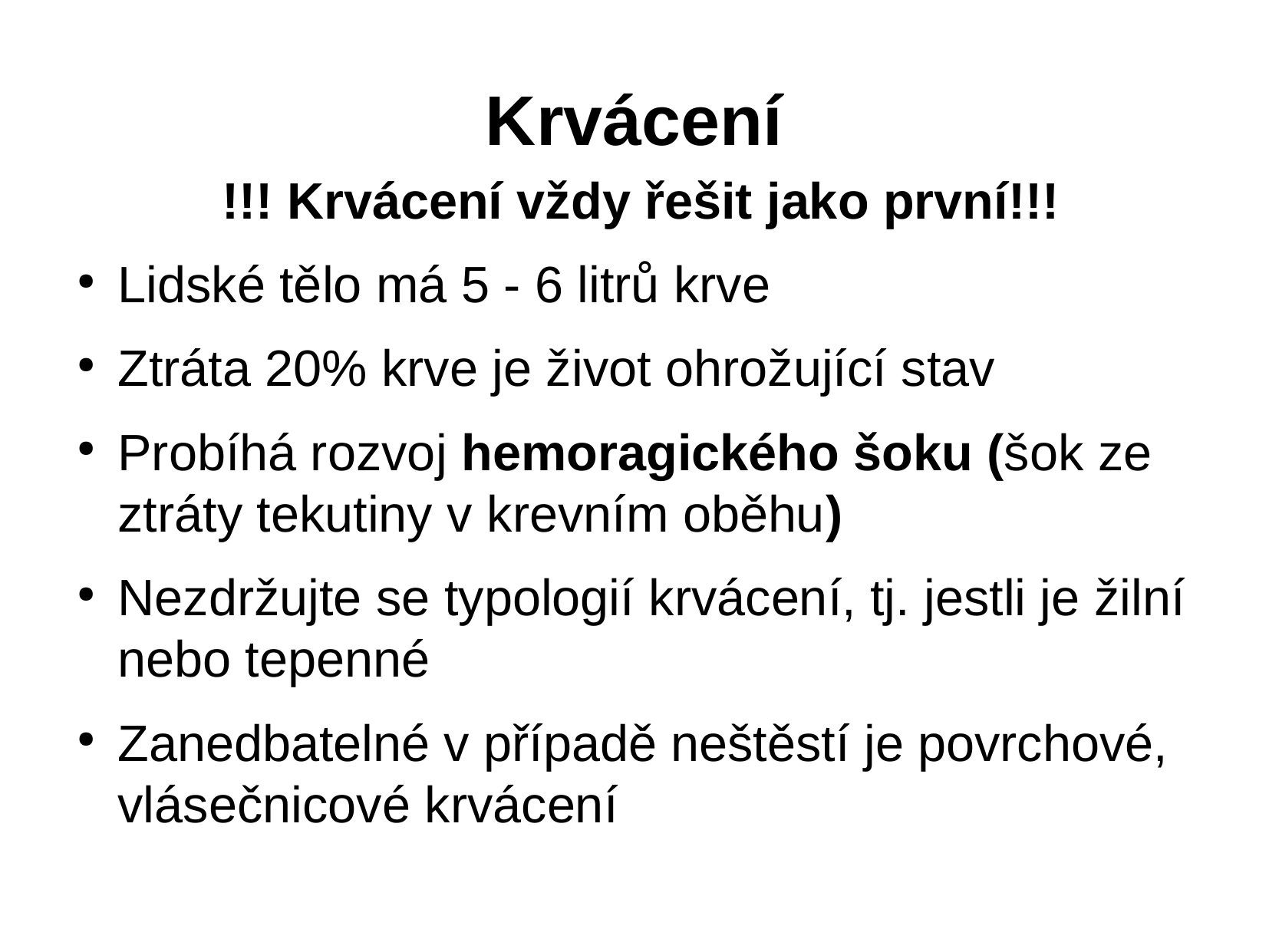

# Krvácení
!!! Krvácení vždy řešit jako první!!!
Lidské tělo má 5 - 6 litrů krve
Ztráta 20% krve je život ohrožující stav
Probíhá rozvoj hemoragického šoku (šok ze ztráty tekutiny v krevním oběhu)
Nezdržujte se typologií krvácení, tj. jestli je žilní nebo tepenné
Zanedbatelné v případě neštěstí je povrchové, vlásečnicové krvácení